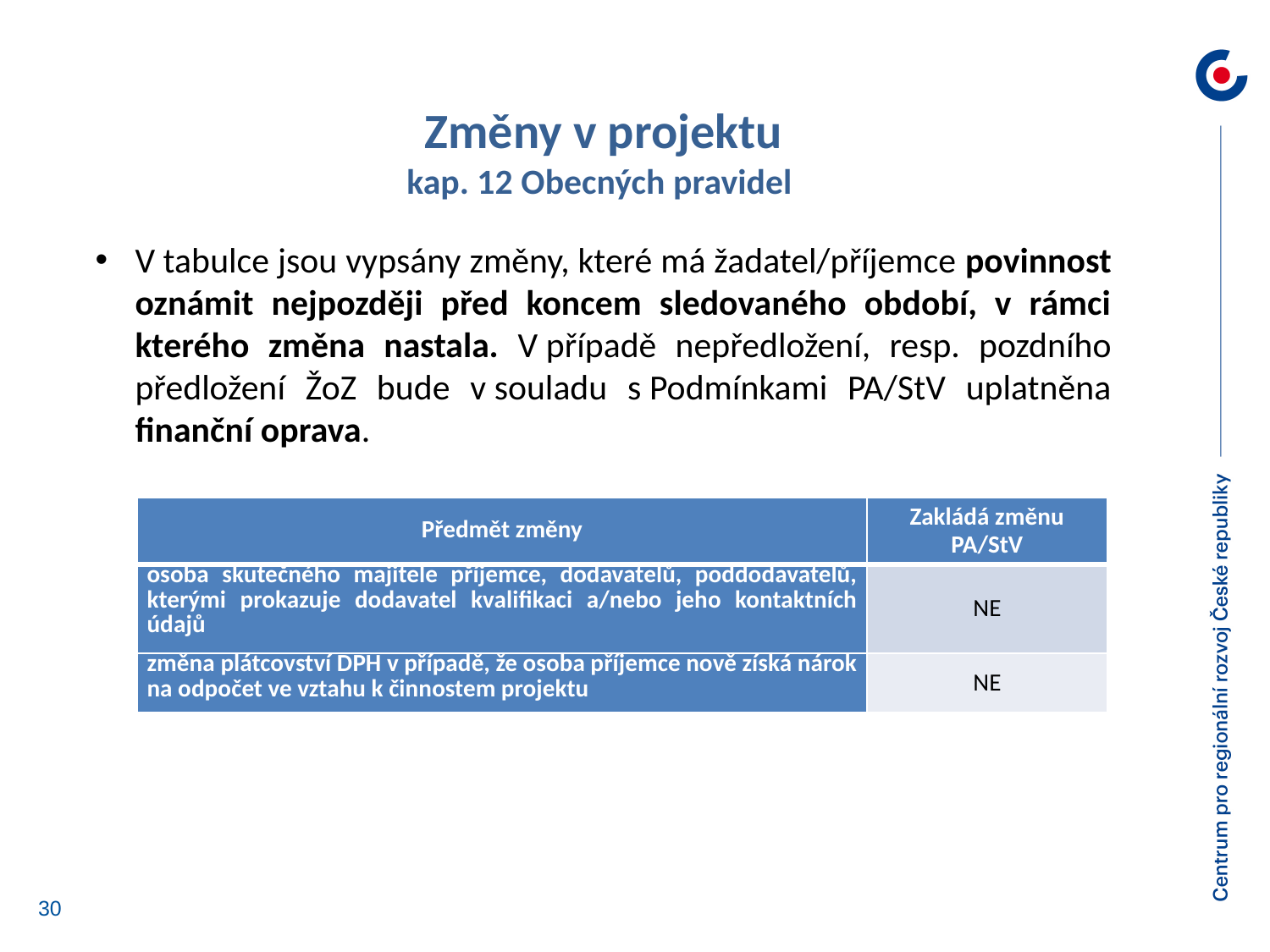

Změny v projektu
kap. 12 Obecných pravidel
V tabulce jsou vypsány změny, které má žadatel/příjemce povinnost oznámit nejpozději před koncem sledovaného období, v rámci kterého změna nastala. V případě nepředložení, resp. pozdního předložení ŽoZ bude v souladu s Podmínkami PA/StV uplatněna finanční oprava.

| Předmět změny | Zakládá změnu PA/StV |
| --- | --- |
| osoba skutečného majitele příjemce, dodavatelů, poddodavatelů, kterými prokazuje dodavatel kvalifikaci a/nebo jeho kontaktních údajů | NE |
| změna plátcovství DPH v případě, že osoba příjemce nově získá nárok na odpočet ve vztahu k činnostem projektu | NE |
30